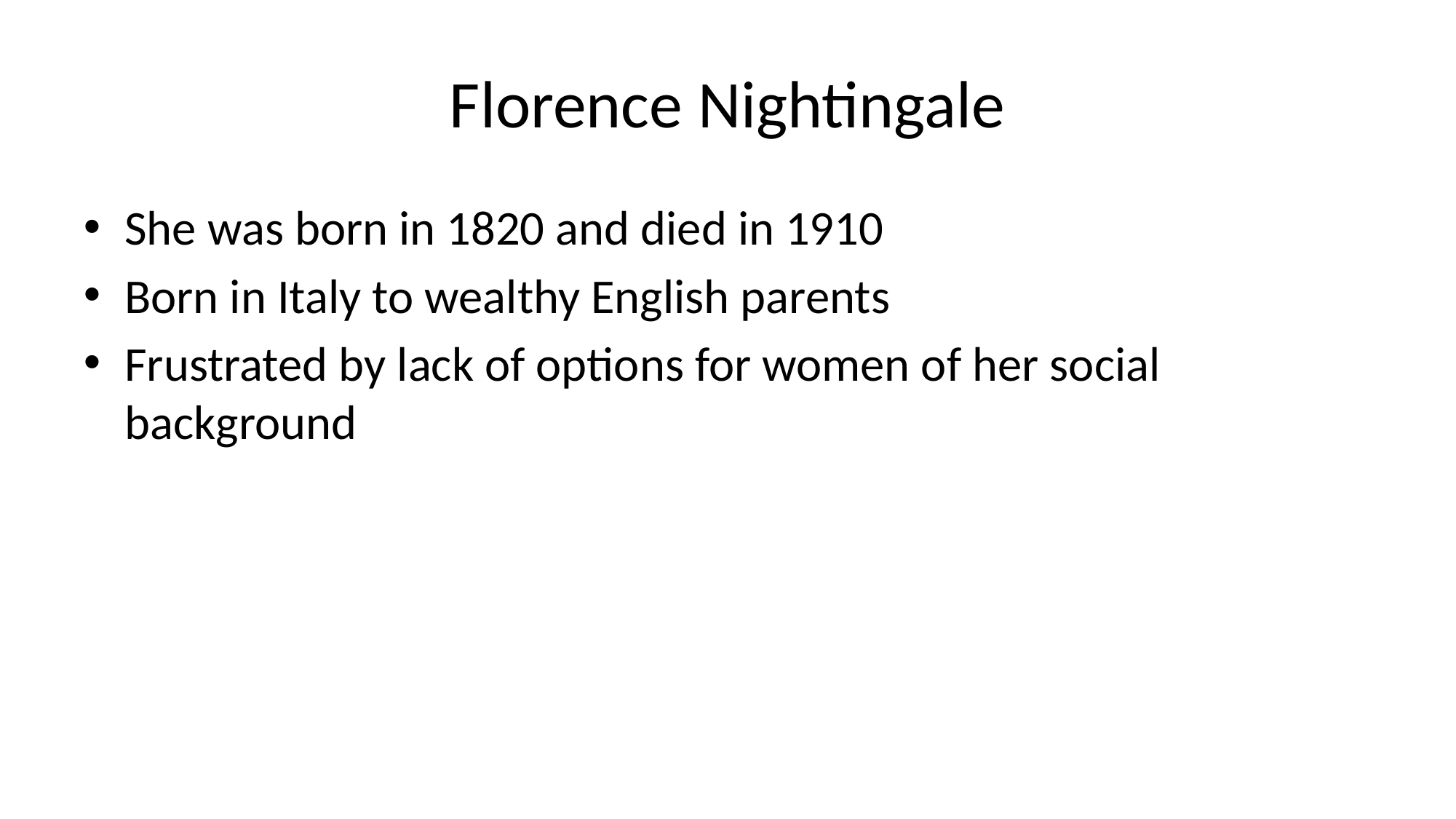

# Florence Nightingale
She was born in 1820 and died in 1910
Born in Italy to wealthy English parents
Frustrated by lack of options for women of her social background